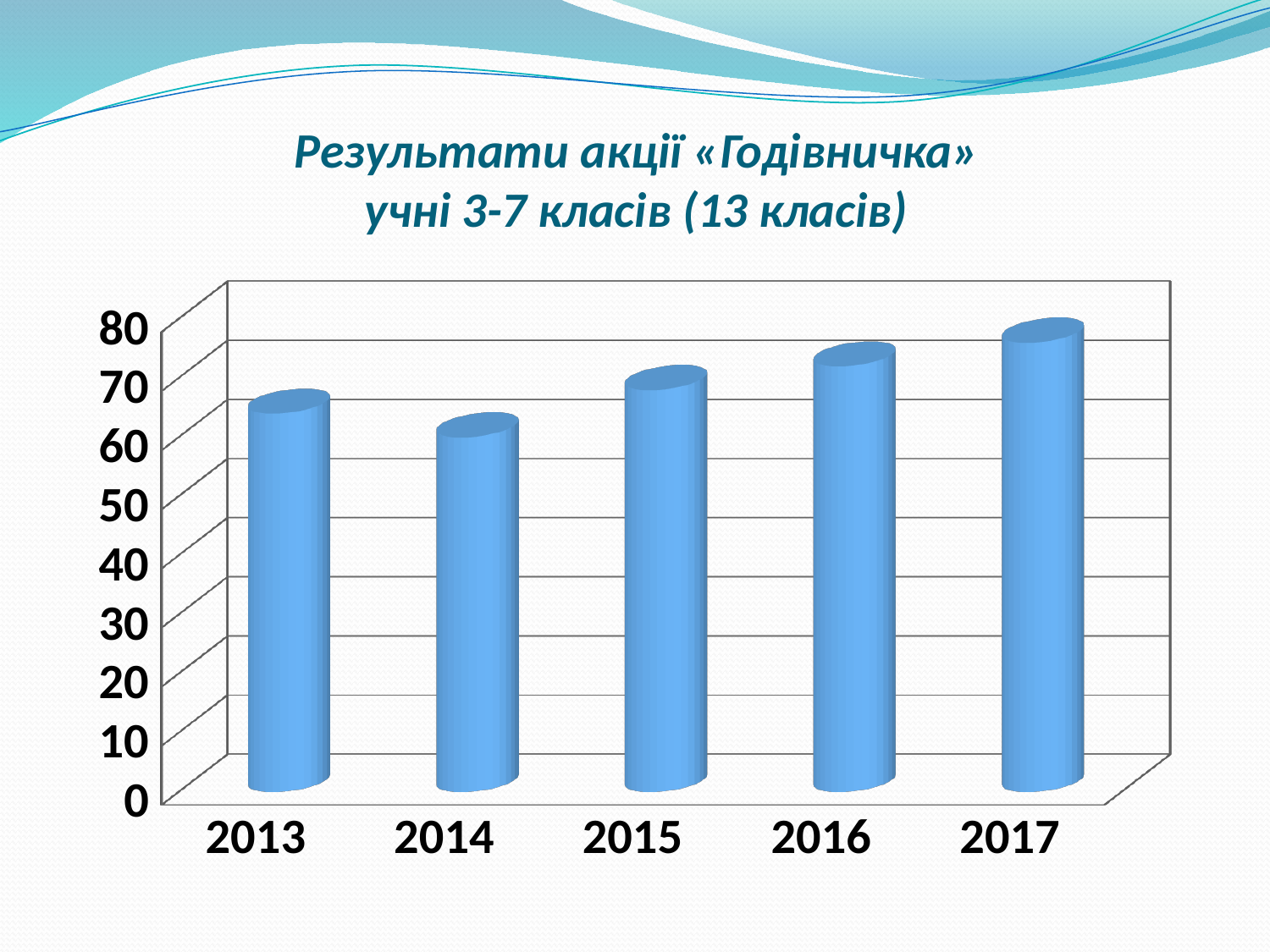

# Результати акції «Годівничка» учні 3-7 класів (13 класів)

[unsupported chart]